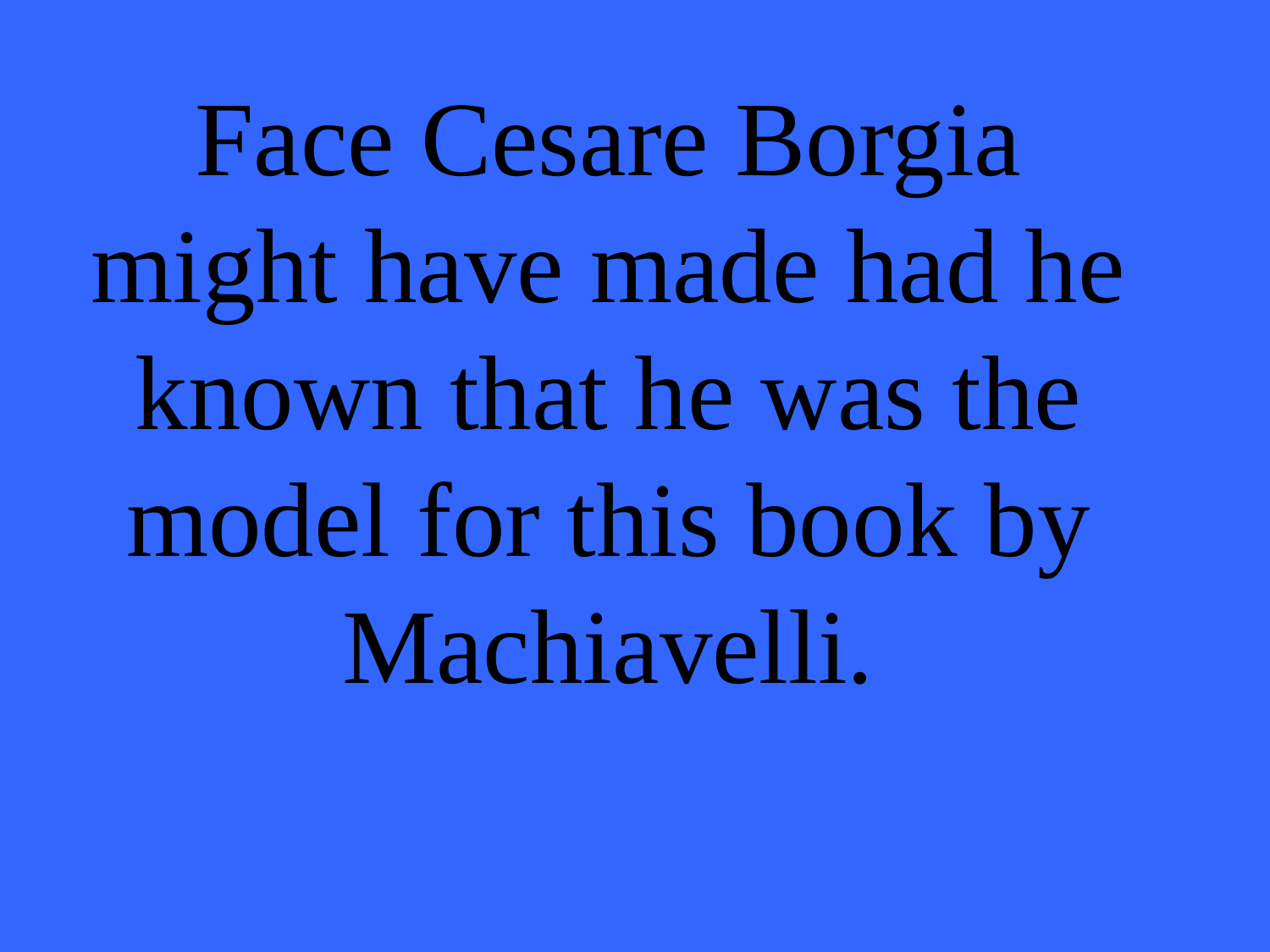

Face Cesare Borgia might have made had he known that he was the model for this book by Machiavelli.